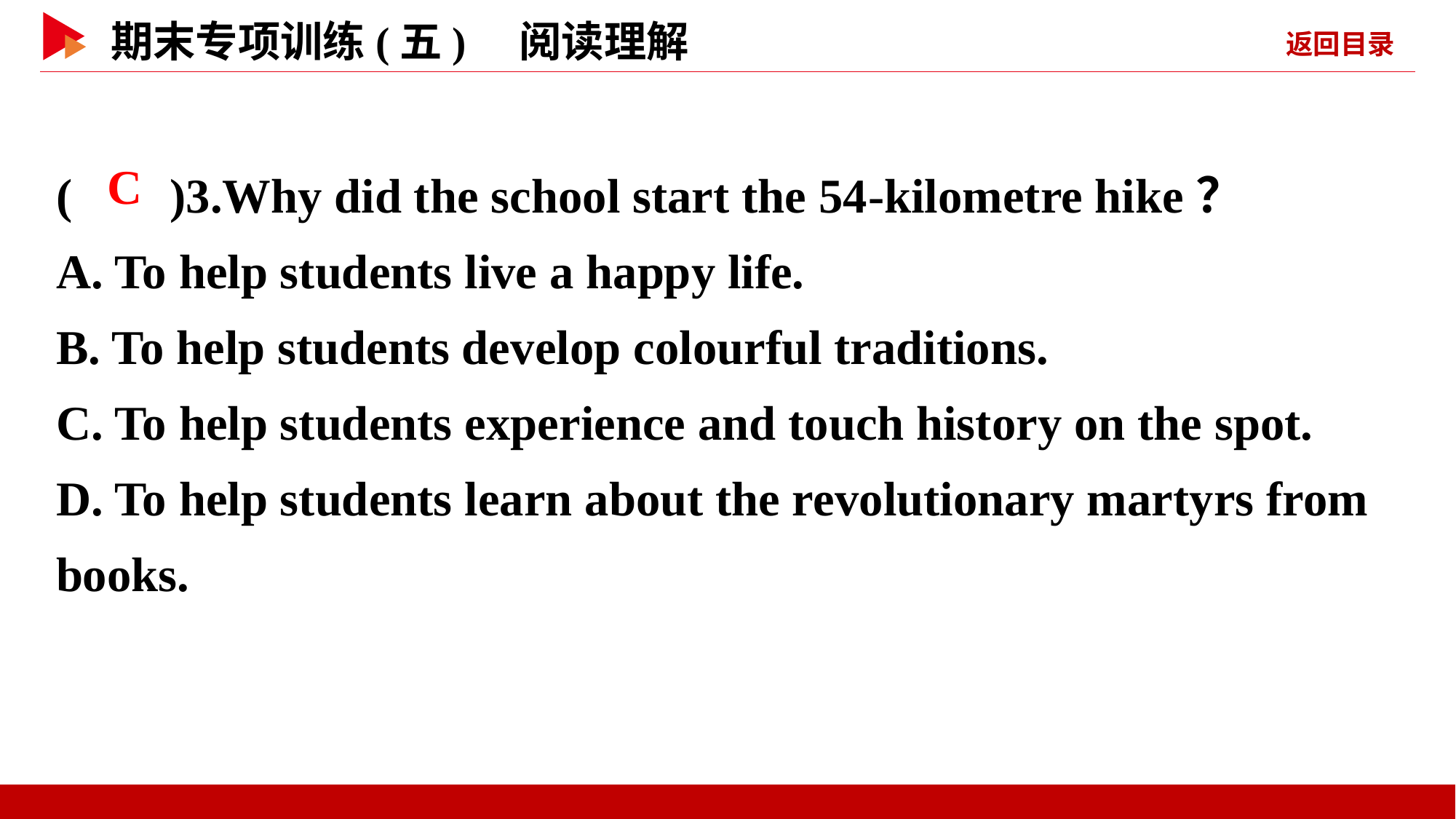

(        )3.Why did the school start the 54-kilometre hike？
A. To help students live a happy life.
B. To help students develop colourful traditions.
C. To help students experience and touch history on the spot.
D. To help students learn about the revolutionary martyrs from books.
   C